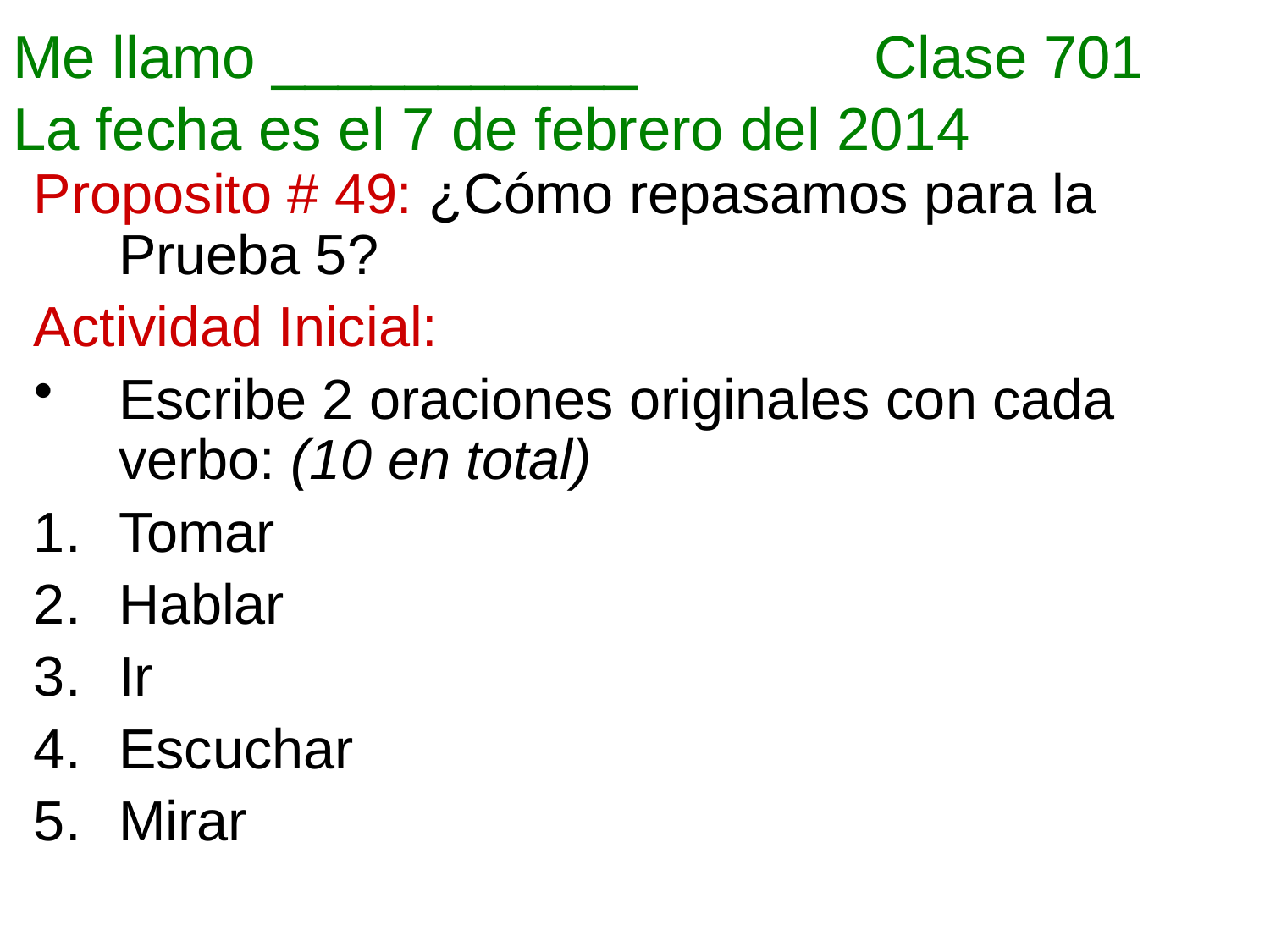

# Me llamo ___________ 	      Clase 701 La fecha es el 7 de febrero del 2014
Proposito # 49: ¿Cómo repasamos para la Prueba 5?
Actividad Inicial:
Escribe 2 oraciones originales con cada verbo: (10 en total)
Tomar
Hablar
Ir
Escuchar
Mirar